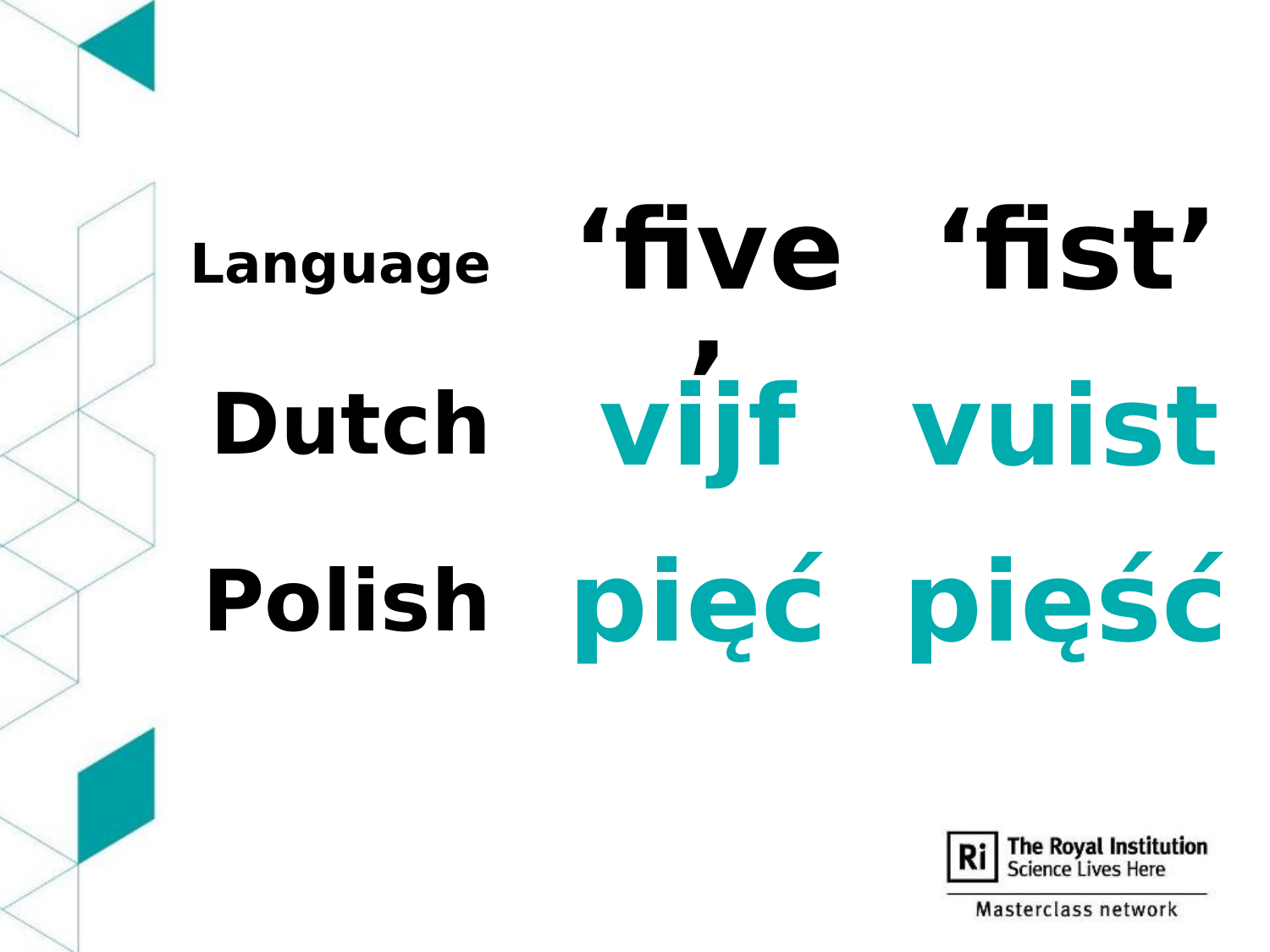

‘five’
‘fist’
Language
vijf
vuist
Dutch
pięć
pięść
Polish